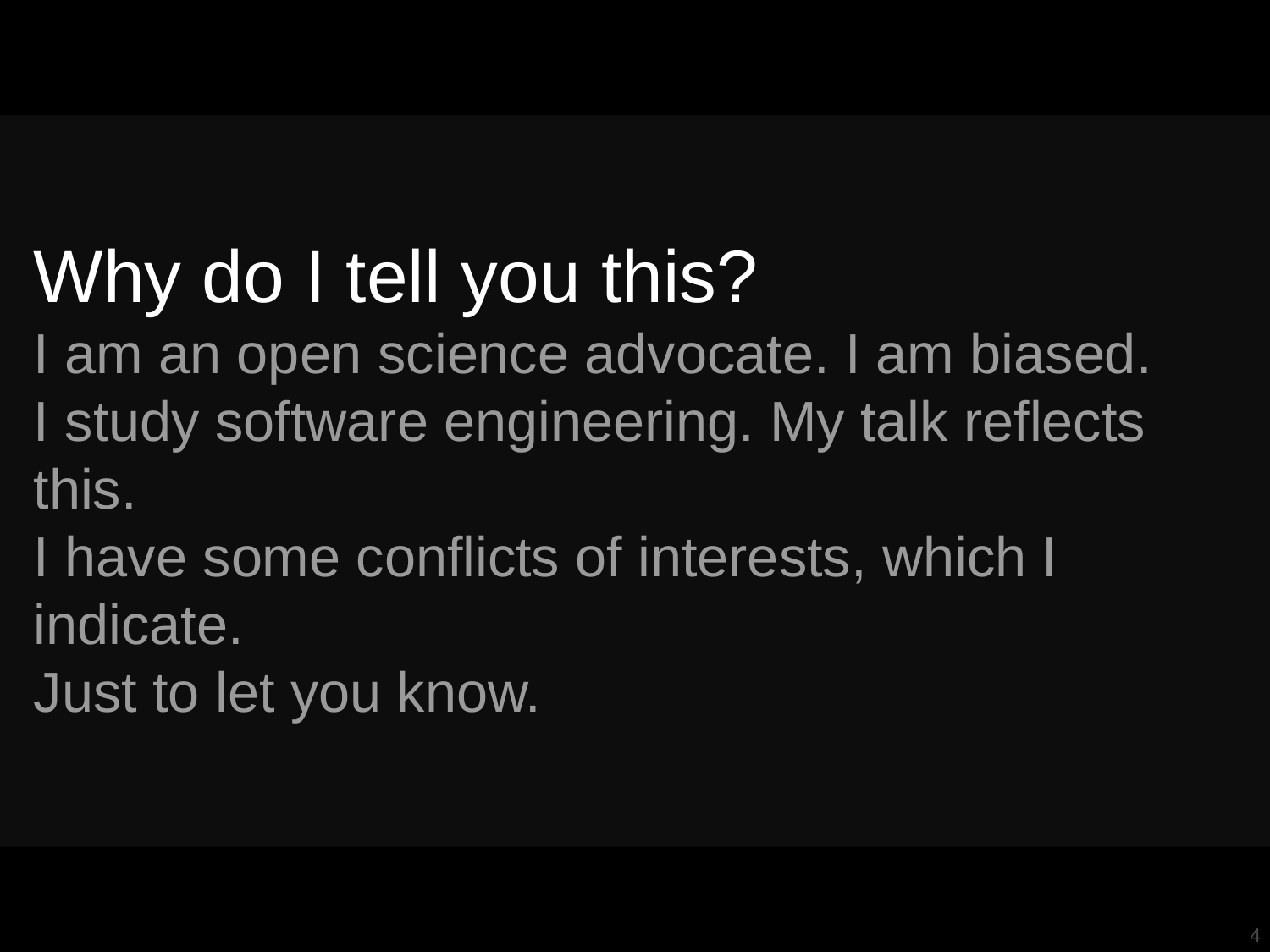

Why do I tell you this?
I am an open science advocate. I am biased.
I study software engineering. My talk reflects this.
I have some conflicts of interests, which I indicate.
Just to let you know.
4